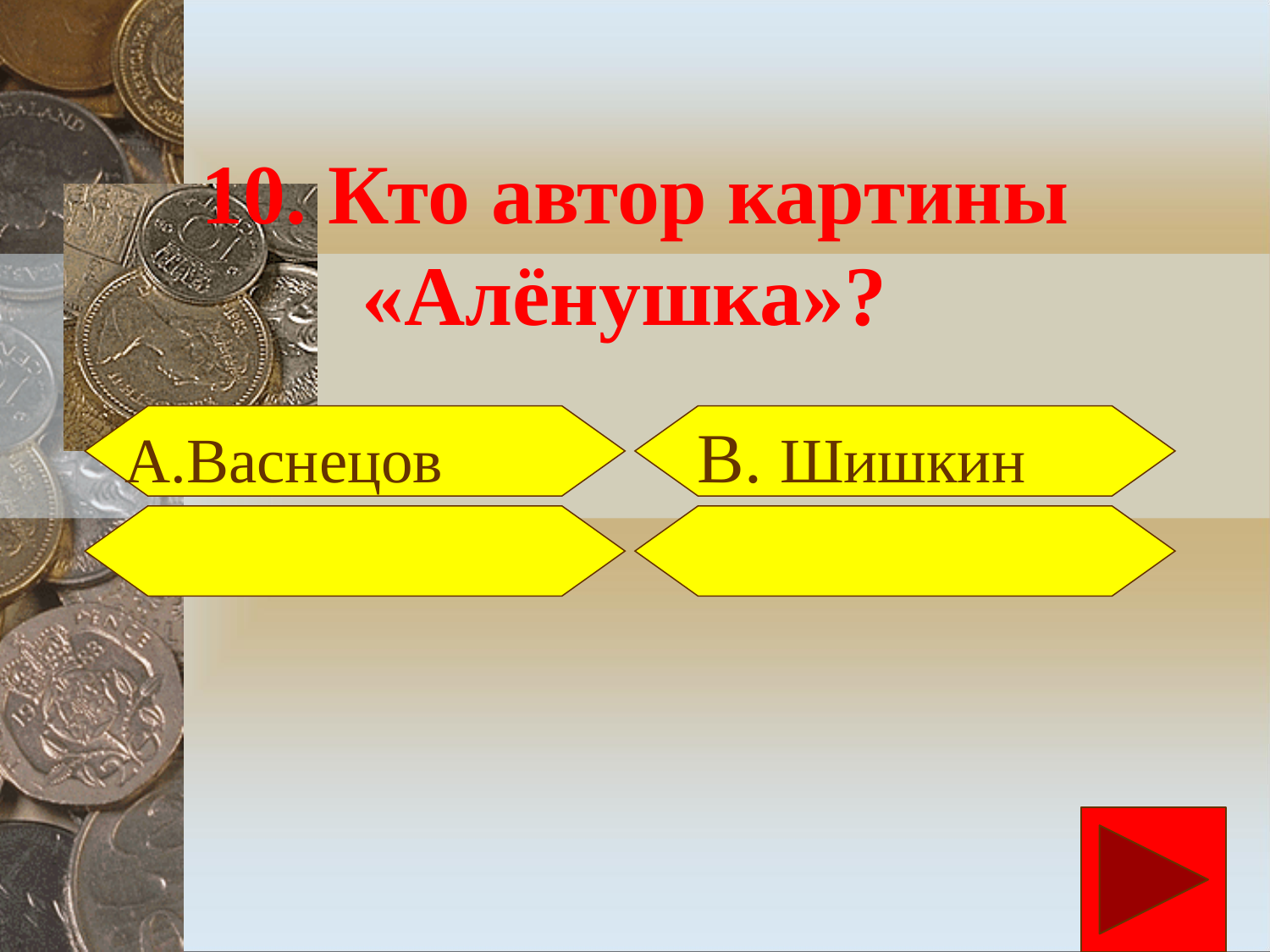

# 10. Кто автор картины «Алёнушка»?
   А.Васнецов                В. Шишкин